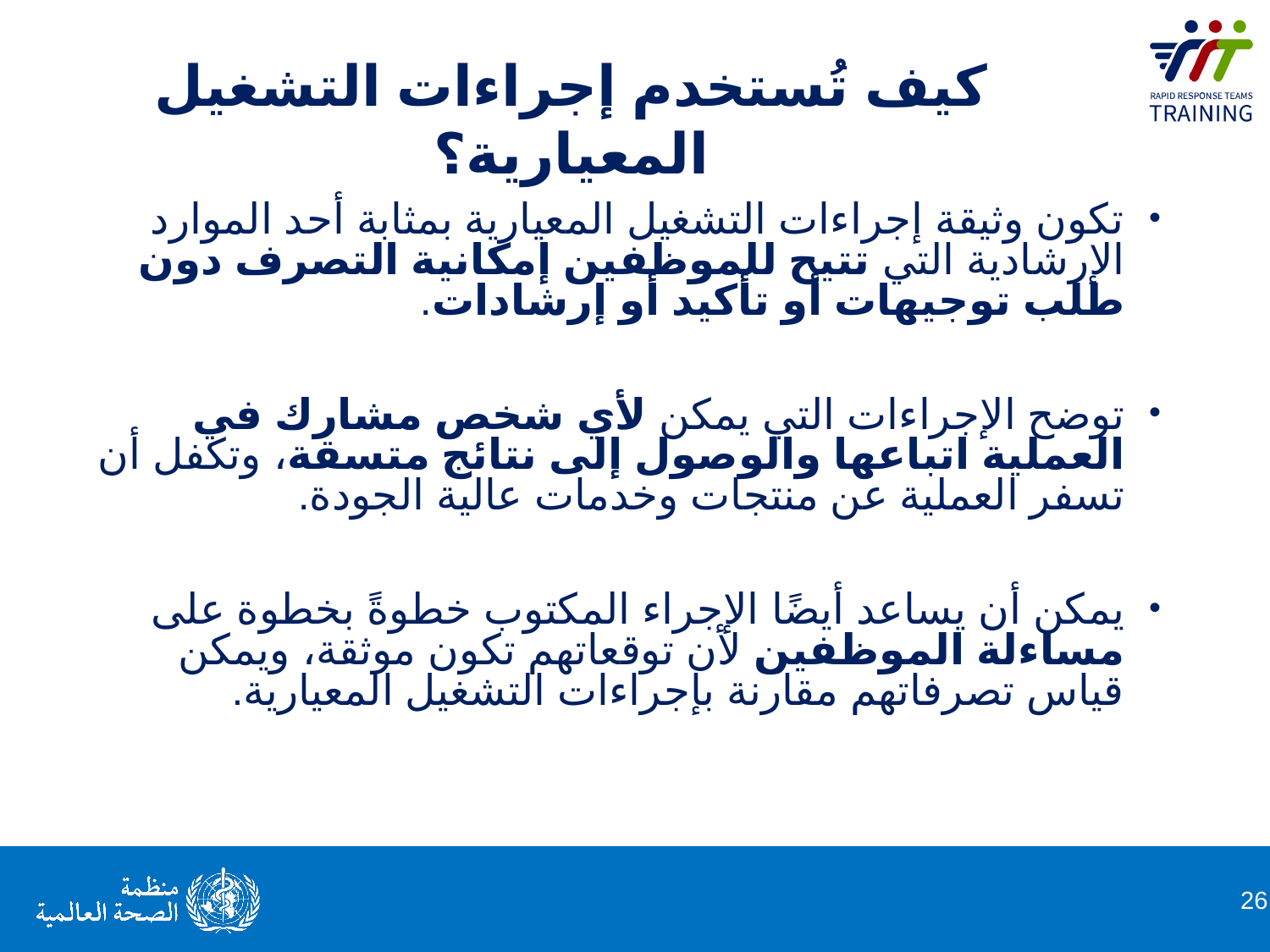

كيف تُستخدم إجراءات التشغيل المعيارية؟
تكون وثيقة إجراءات التشغيل المعيارية بمثابة أحد الموارد الإرشادية التي تتيح للموظفين إمكانية التصرف دون طلب توجيهات أو تأكيد أو إرشادات.

توضح الإجراءات التي يمكن لأي شخص مشارك في العملية اتباعها والوصول إلى نتائج متسقة، وتكفل أن تسفر العملية عن منتجات وخدمات عالية الجودة.

يمكن أن يساعد أيضًا الإجراء المكتوب خطوةً بخطوة على مساءلة الموظفين لأن توقعاتهم تكون موثقة، ويمكن قياس تصرفاتهم مقارنة بإجراءات التشغيل المعيارية.